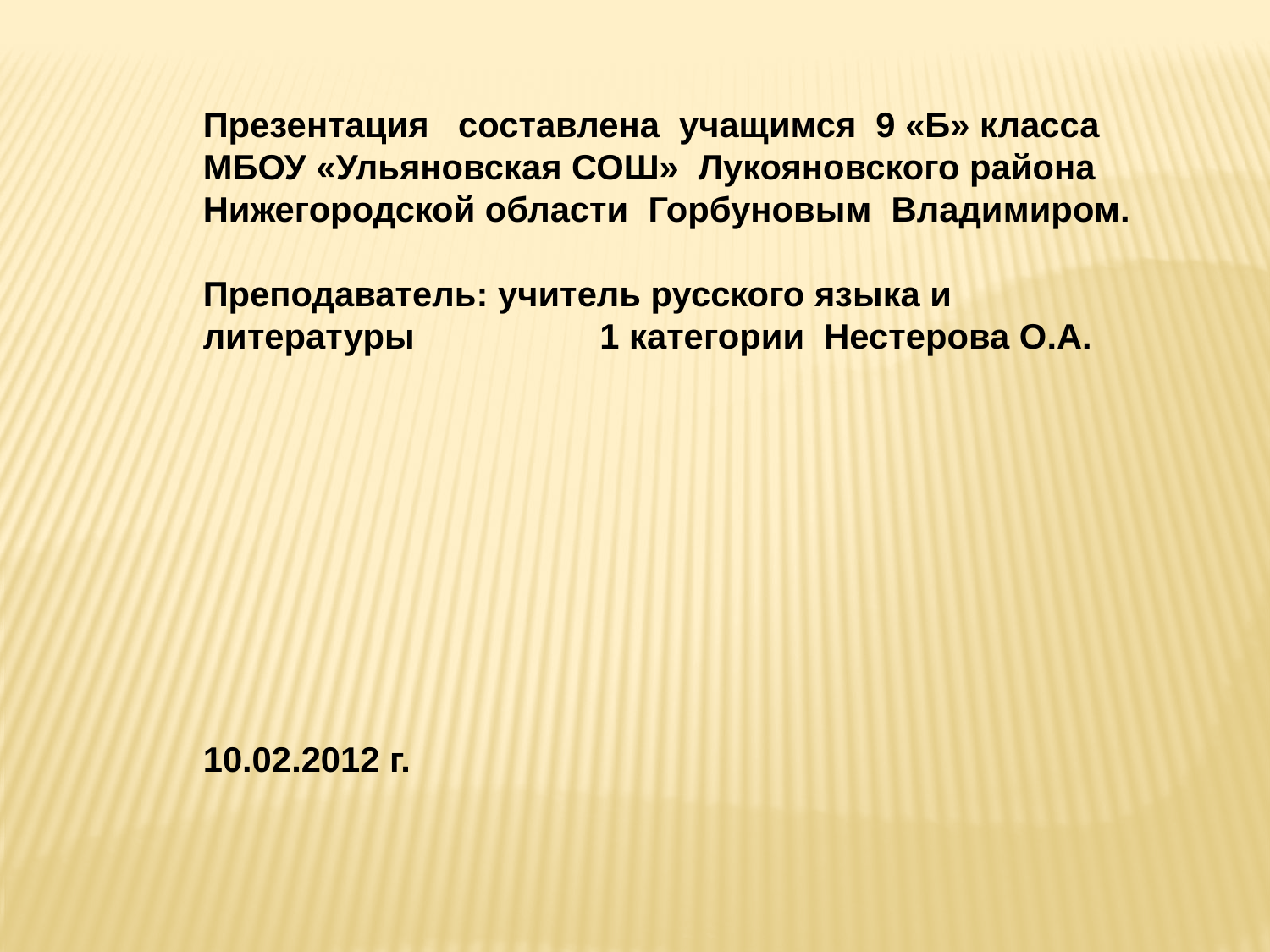

Презентация   составлена  учащимся  9 «Б» класса МБОУ «Ульяновская СОШ»  Лукояновского района  Нижегородской области  Горбуновым  Владимиром.

Преподаватель: учитель русского языка и литературы                   1 категории  Нестерова О.А.

10.02.2012 г.